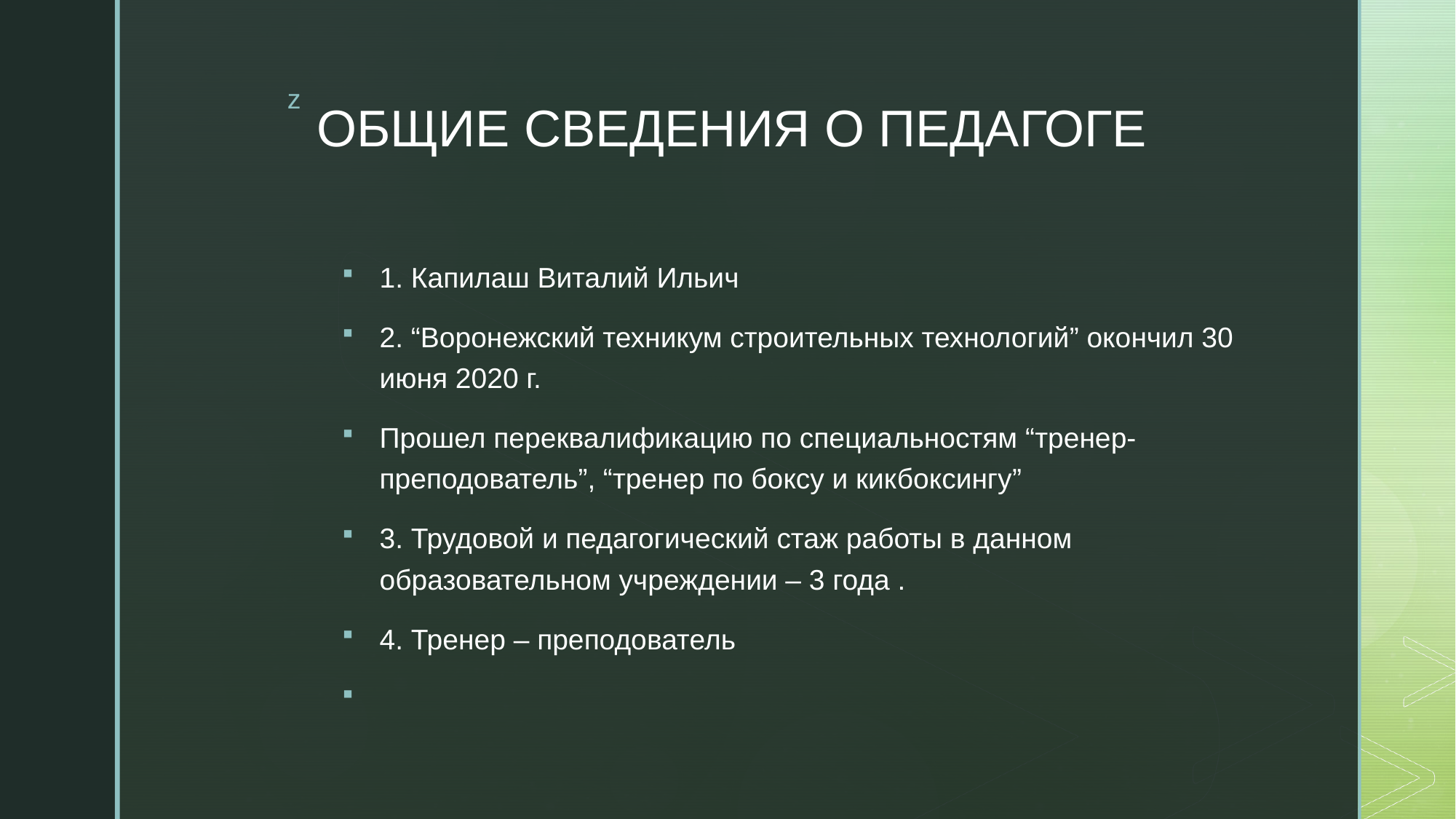

# ОБЩИЕ СВЕДЕНИЯ О ПЕДАГОГЕ
1. Капилаш Виталий Ильич
2. “Воронежский техникум строительных технологий” окончил 30 июня 2020 г.
Прошел переквалификацию по специальностям “тренер-преподователь”, “тренер по боксу и кикбоксингу”
3. Трудовой и педагогический стаж работы в данном образовательном учреждении – 3 года .
4. Тренер – преподователь